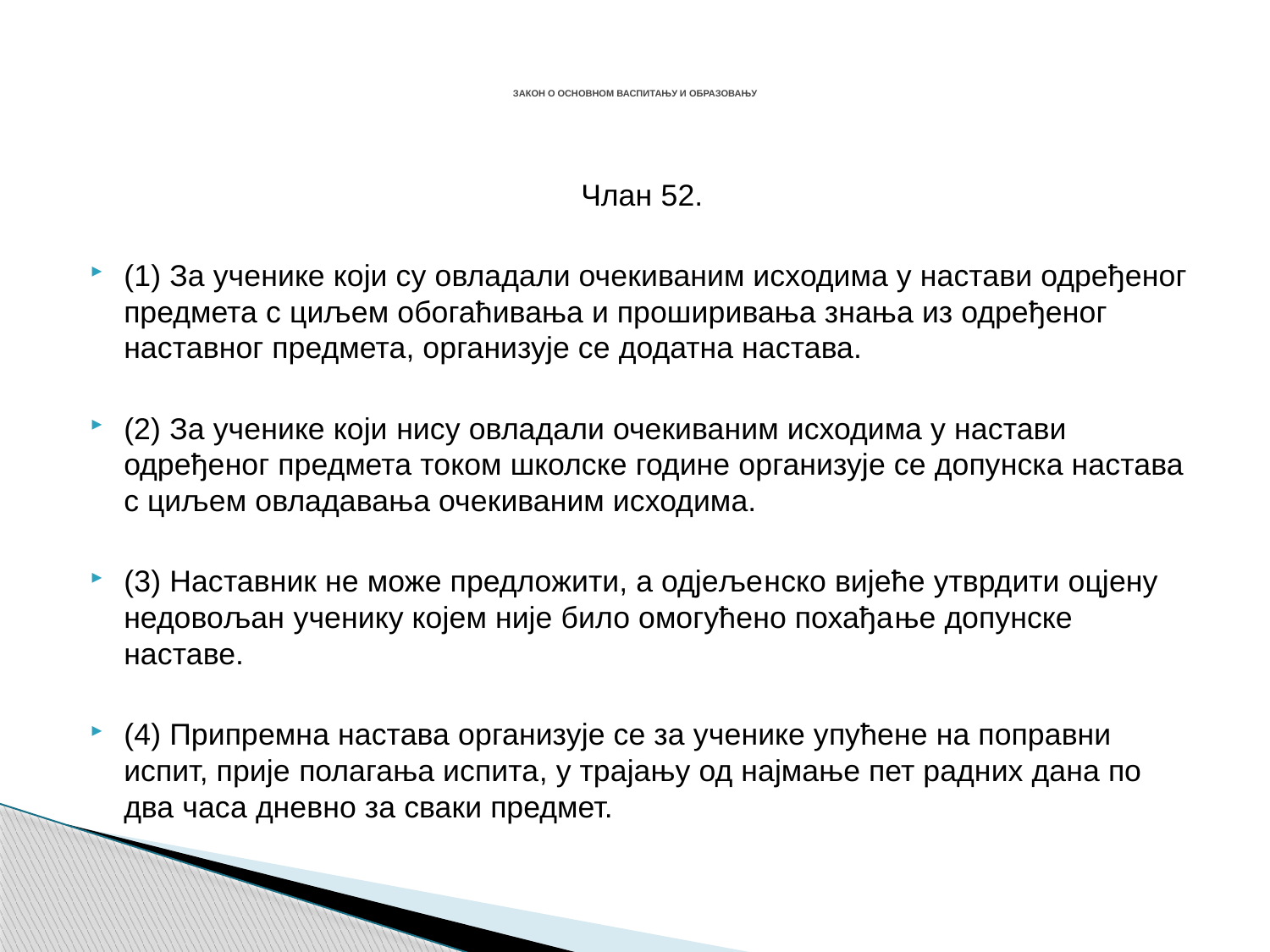

# ЗАКОН О ОСНОВНОМ ВАСПИТАЊУ И ОБРАЗОВАЊУ
Члан 52.

(1) За ученике који су овладали очекиваним исходима у настави одређеног предмета с циљем обогаћивања и проширивања знања из одређеног наставног предмета, организује се додатна настава.

(2) За ученике који нису овладали очекиваним исходима у настави одређеног предмета током школске године организује се допунска настава с циљем овладавања очекиваним исходима.

(3) Наставник не може предложити, а одјељенско вијеће утврдити оцјену недовољан ученику којем није било омогућено похађање допунске наставе.

(4) Припремна настава организује се за ученике упућене на поправни испит, прије полагања испита, у трајању од најмање пет радних дана по два часа дневно за сваки предмет.